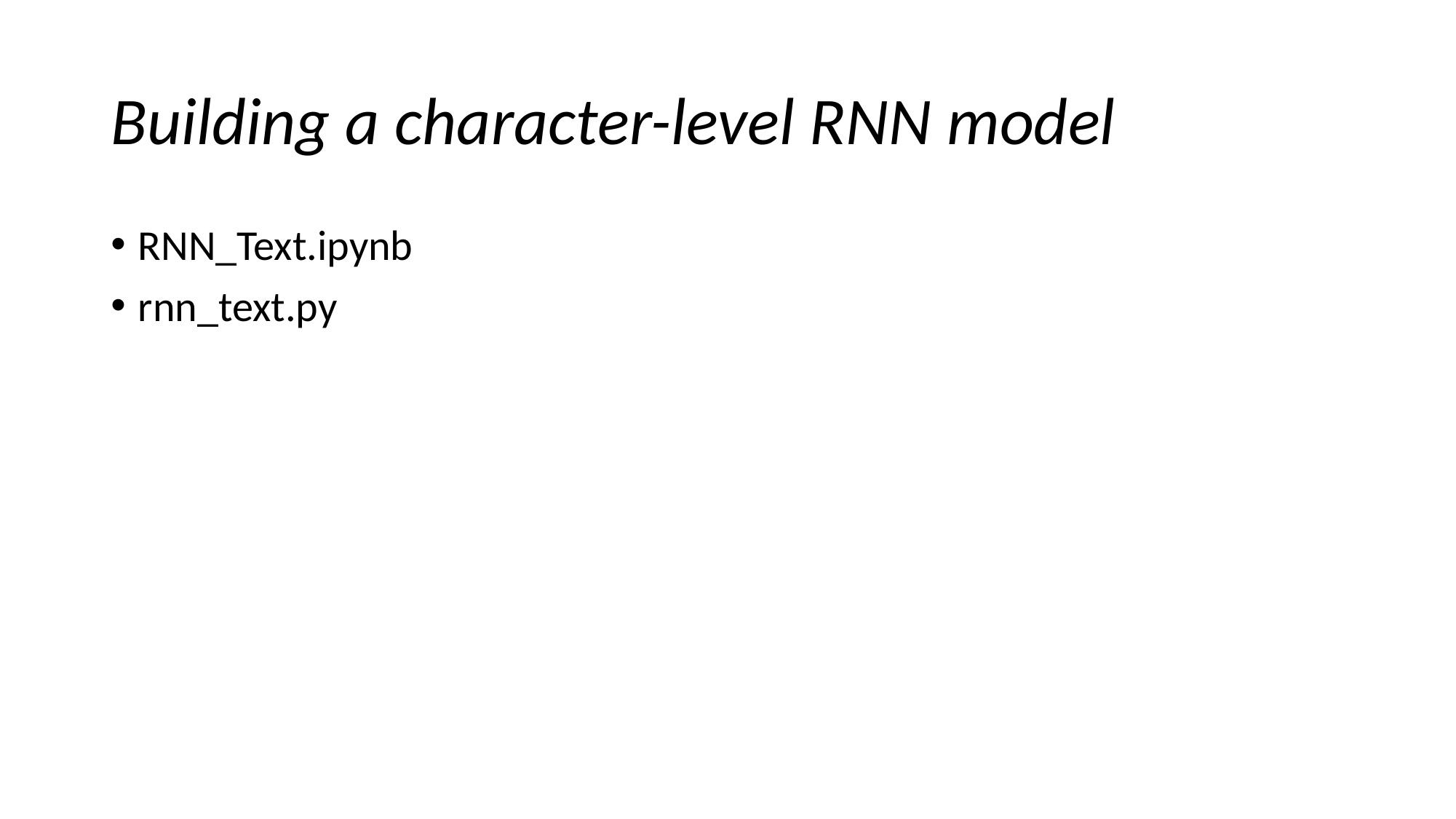

# Building a character-level RNN model
RNN_Text.ipynb
rnn_text.py